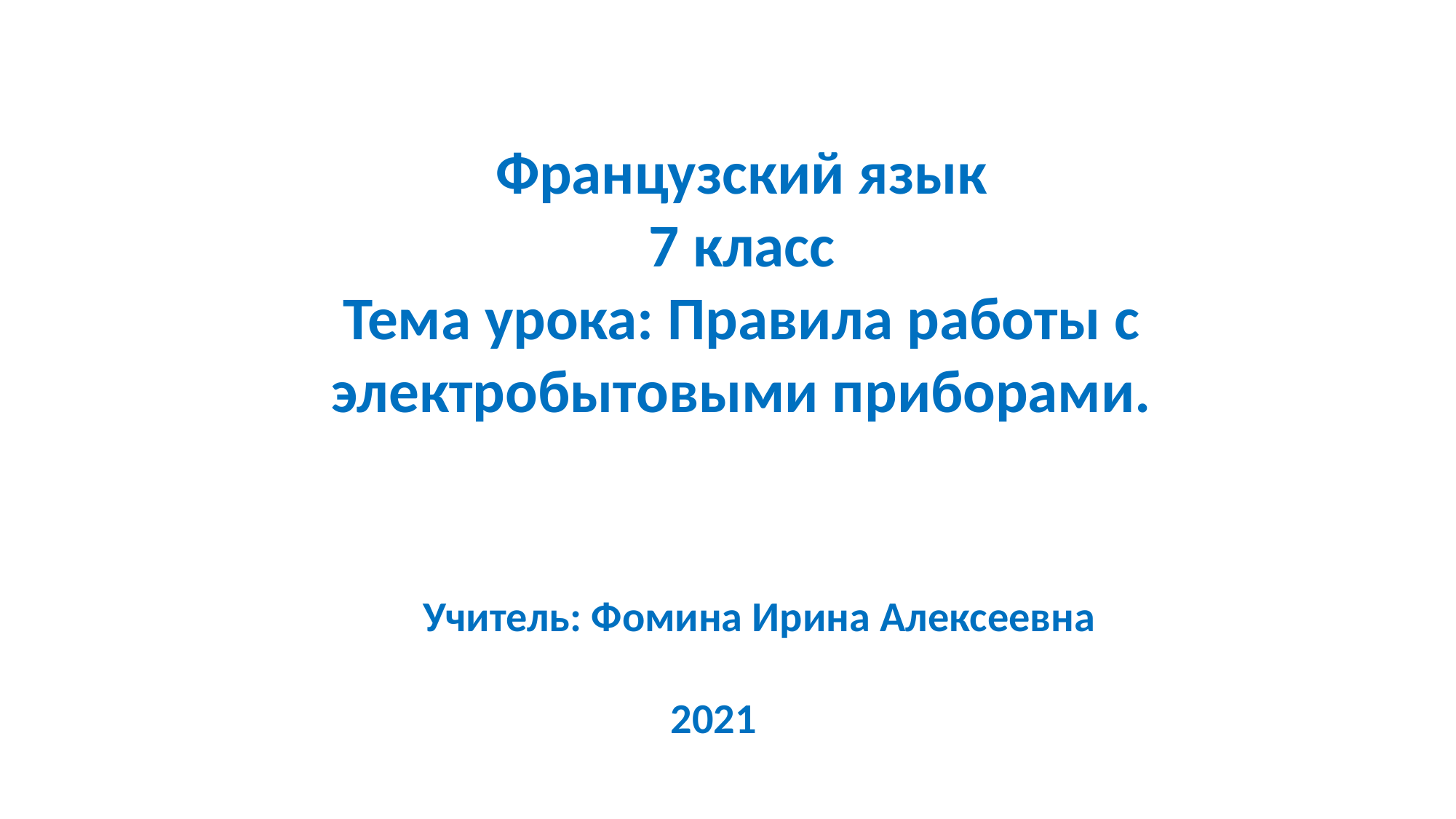

Французский язык
7 класс
Тема урока: Правила работы с электробытовыми приборами.
                  Учитель: Фомина Ирина Алексеевна

2021